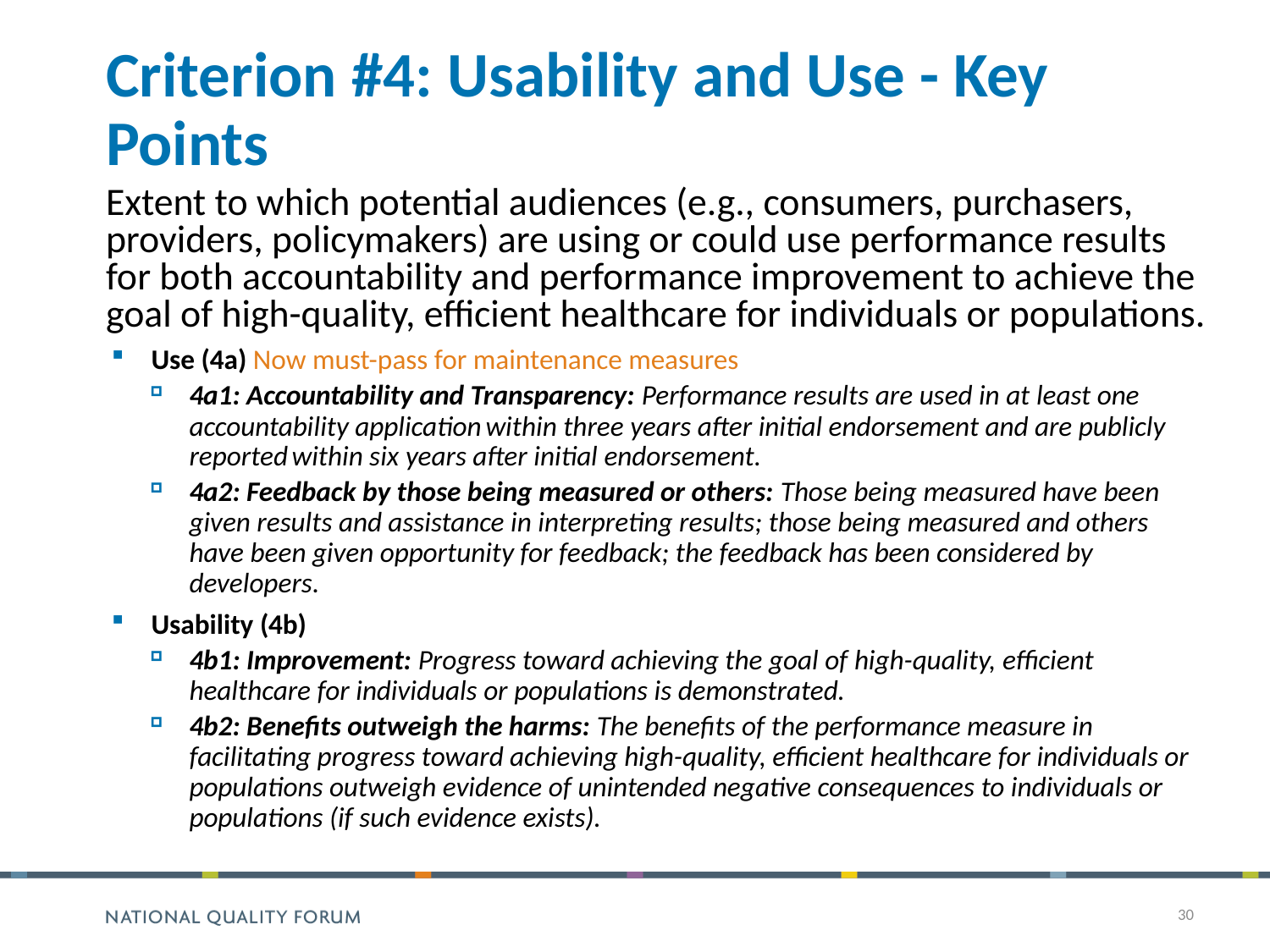

# Criterion #4: Usability and Use - Key Points
Extent to which potential audiences (e.g., consumers, purchasers, providers, policymakers) are using or could use performance results for both accountability and performance improvement to achieve the goal of high-quality, efficient healthcare for individuals or populations.
Use (4a) Now must-pass for maintenance measures
4a1: Accountability and Transparency: Performance results are used in at least one accountability application within three years after initial endorsement and are publicly reported within six years after initial endorsement.
4a2: Feedback by those being measured or others: Those being measured have been given results and assistance in interpreting results; those being measured and others have been given opportunity for feedback; the feedback has been considered by developers.
Usability (4b)
4b1: Improvement: Progress toward achieving the goal of high-quality, efficient healthcare for individuals or populations is demonstrated.
4b2: Benefits outweigh the harms: The benefits of the performance measure in facilitating progress toward achieving high-quality, efficient healthcare for individuals or populations outweigh evidence of unintended negative consequences to individuals or populations (if such evidence exists).

30